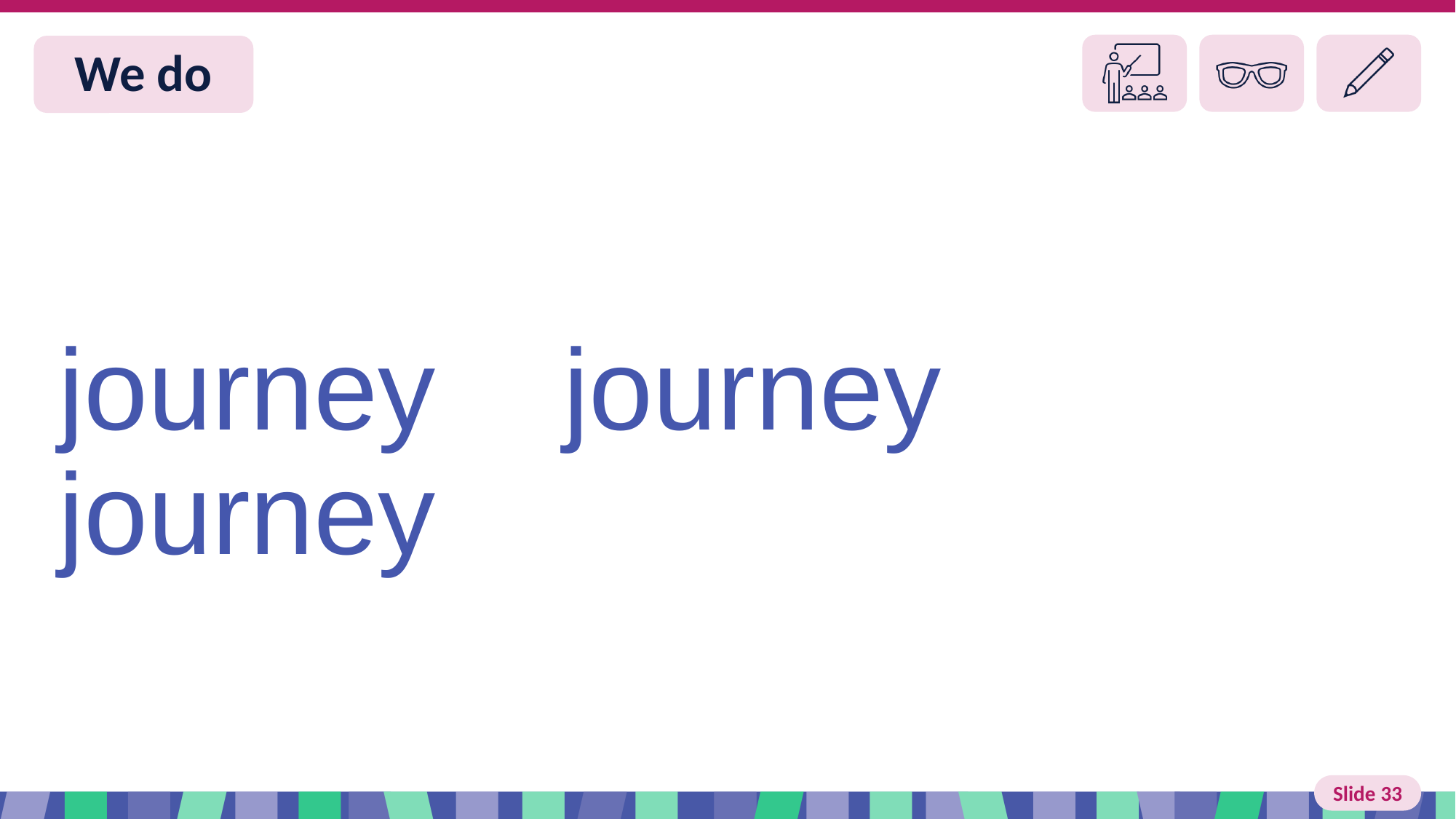

Slide 33 We do
journey    journey    journey